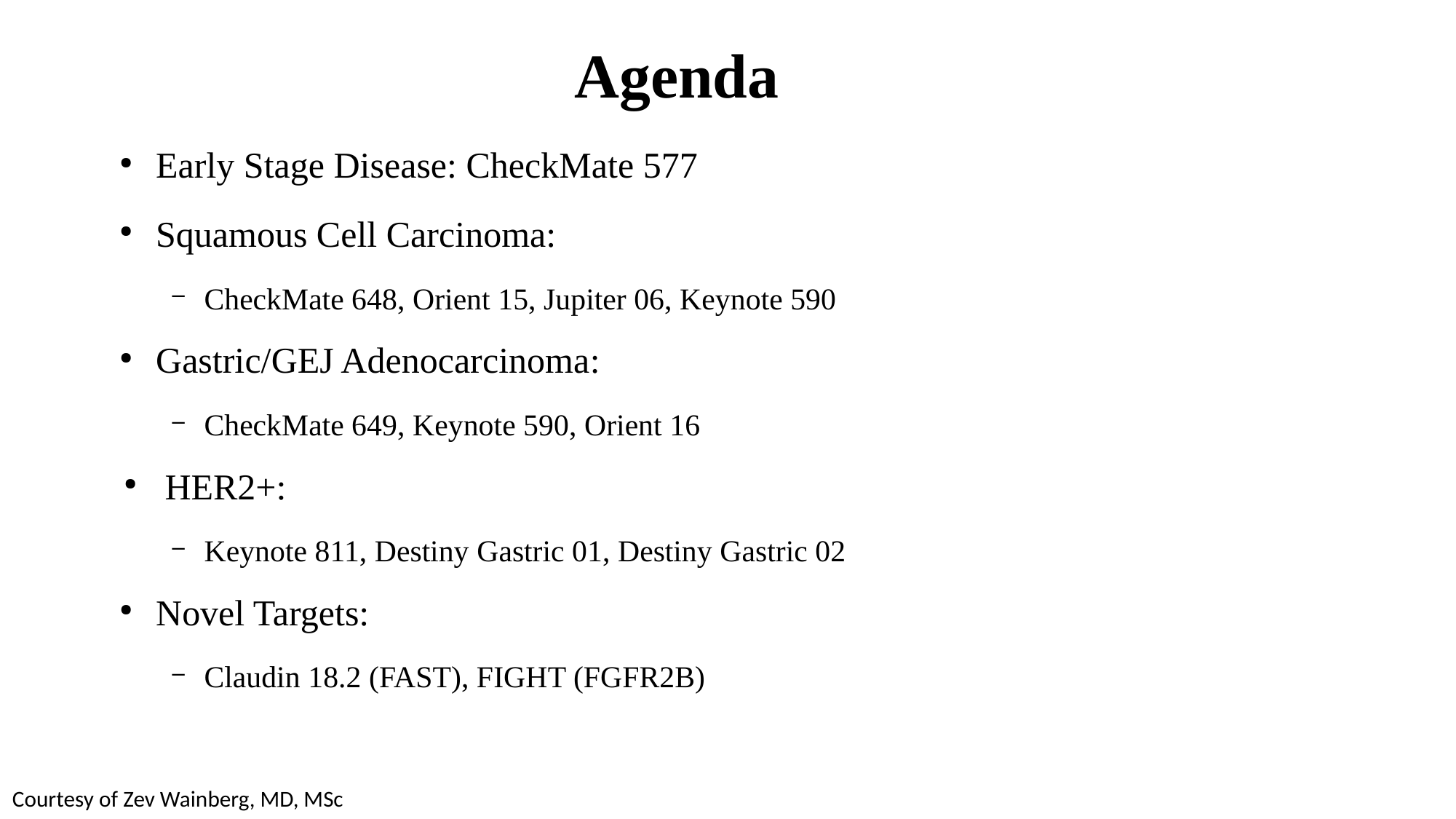

# Agenda
Early Stage Disease: CheckMate 577
Squamous Cell Carcinoma:
CheckMate 648, Orient 15, Jupiter 06, Keynote 590
Gastric/GEJ Adenocarcinoma:
CheckMate 649, Keynote 590, Orient 16
HER2+:
Keynote 811, Destiny Gastric 01, Destiny Gastric 02
Novel Targets:
Claudin 18.2 (FAST), FIGHT (FGFR2B)

Courtesy of Zev Wainberg, MD, MSc